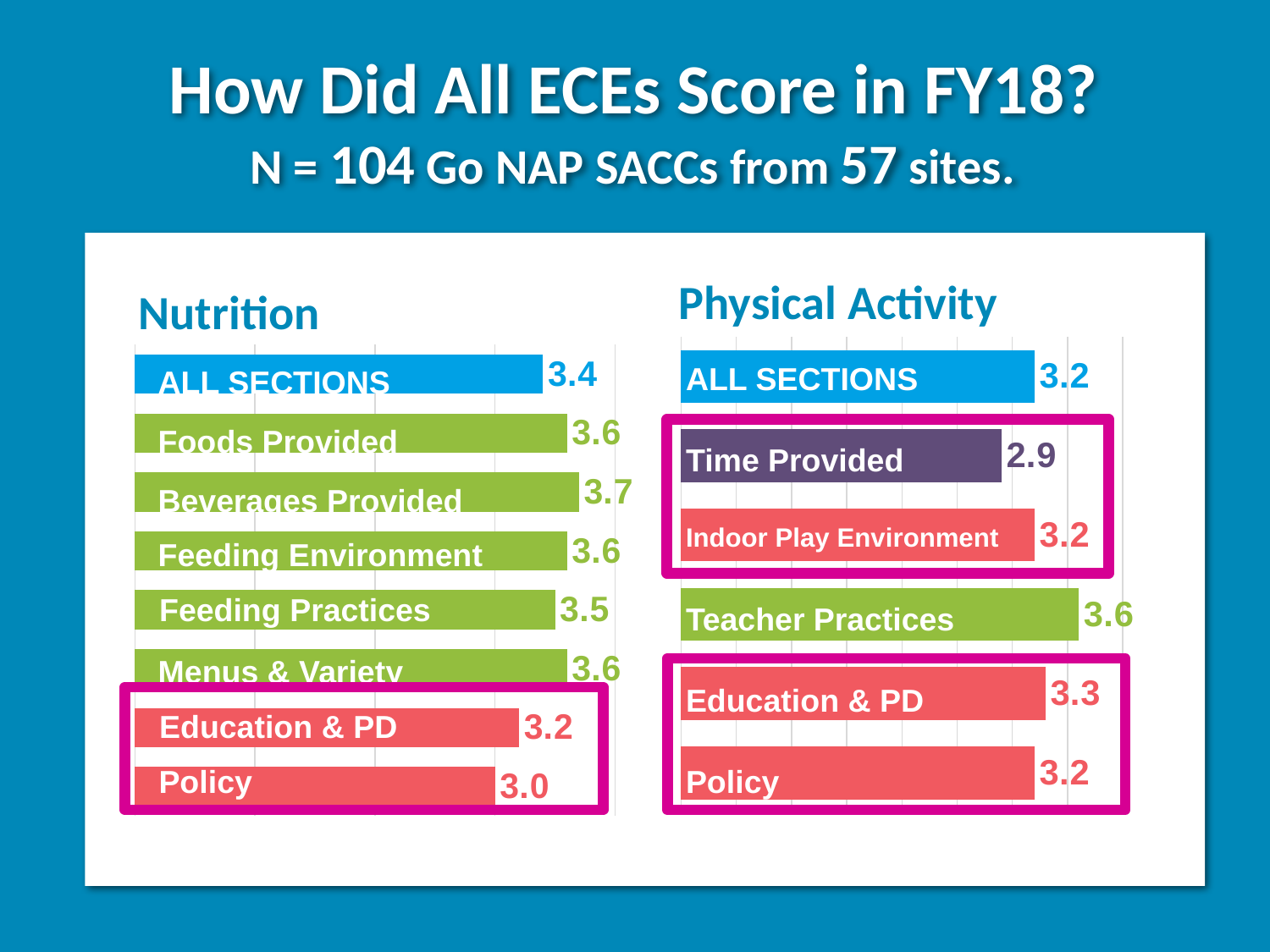

How Did All ECEs Score in FY18?
N = 104 Go NAP SACCs from 57 sites.

Physical Activity

### Chart

| Category | Mean |
|---|---|
| Policy | 3.2 |
| Educational & Professional Development | 3.3 |
| Teacher Practices | 3.6 |
| Indoor Play Environment | 3.2 |
| Time Provided | 2.9 |
| TOTAL SCORE | 3.2 |
ALL SECTIONS

Time Provided

Indoor Play Environment

Teacher Practices

Education & PD

Policy

Nutrition

### Chart

| Category | Mean |
|---|---|
| Policy | 3.0 |
| Educational & Professional Development | 3.2 |
| Menus & Variety | 3.6 |
| Feeding Practices | 3.5 |
| Feeding Environment | 3.6 |
| Beverages Provided | 3.7 |
| Foods Provided | 3.6 |
| TOTAL SCORE | 3.4 |
ALL SECTIONS

Foods Provided
Beverages Provided
Feeding Environment

Feeding Practices

Menus & Variety

Education & PD

Policy